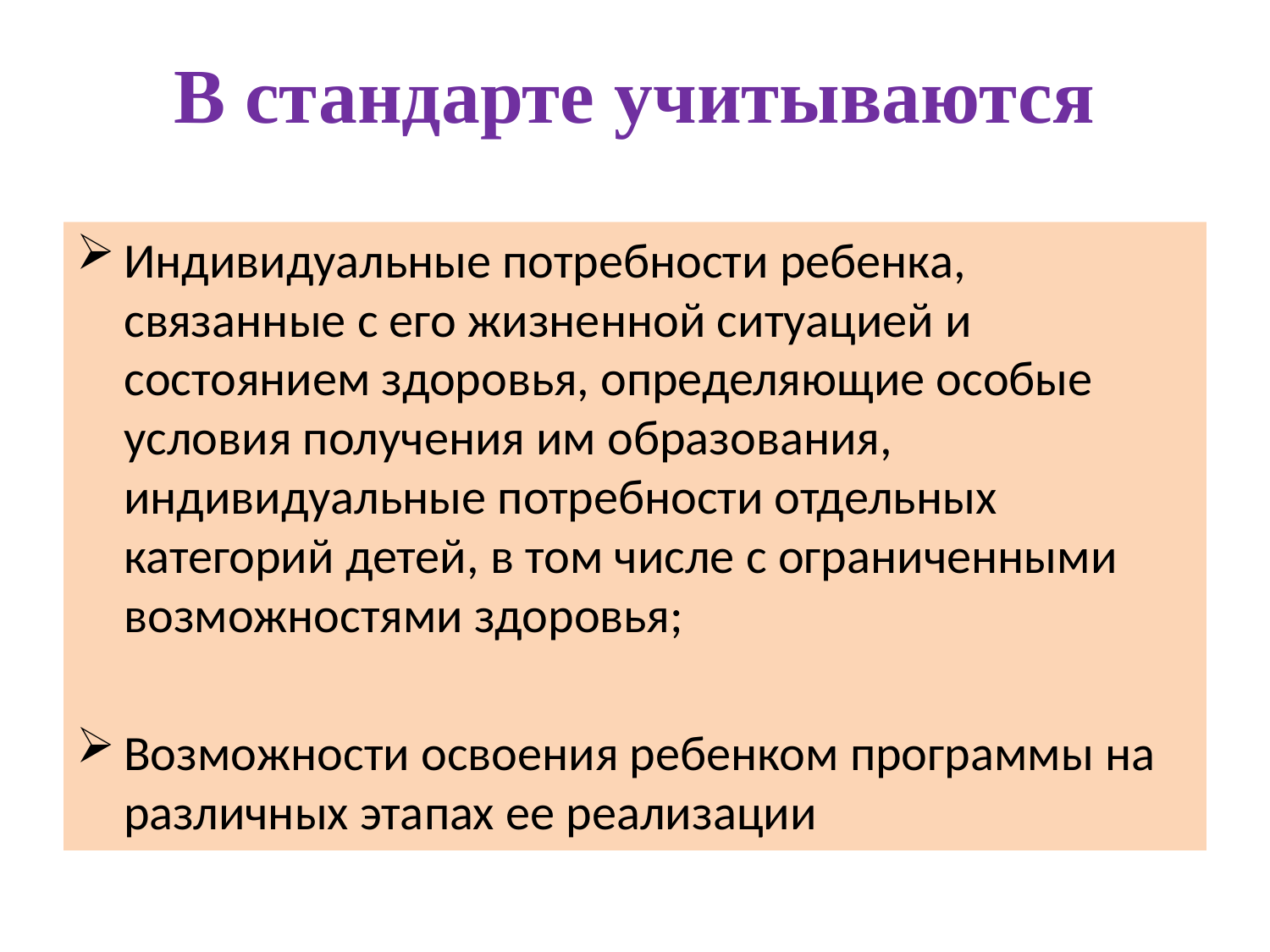

# В стандарте учитываются
Индивидуальные потребности ребенка, связанные с его жизненной ситуацией и состоянием здоровья, определяющие особые условия получения им образования, индивидуальные потребности отдельных категорий детей, в том числе с ограниченными  возможностями здоровья;

Возможности освоения ребенком программы на различных этапах ее реализации